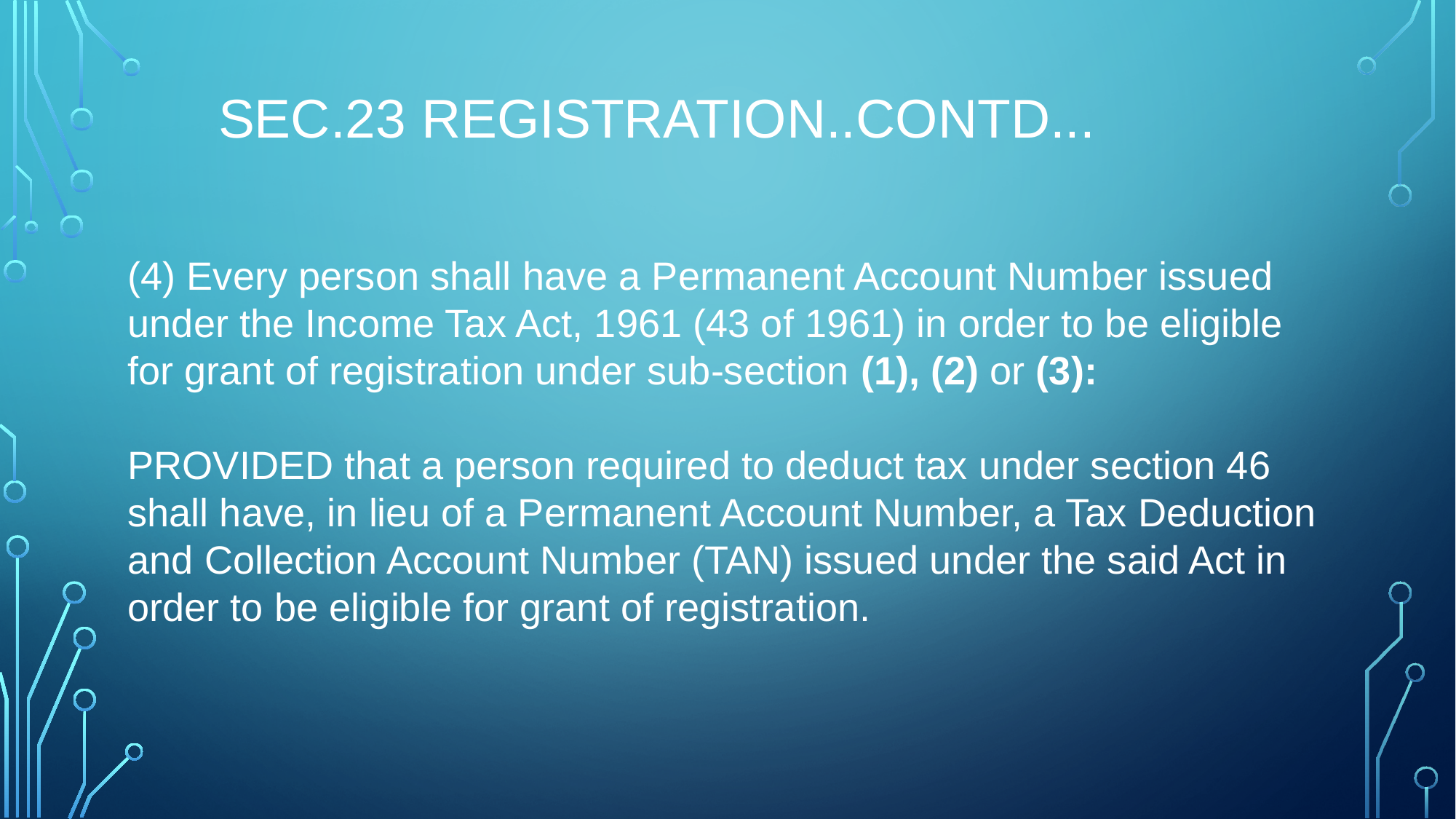

# Sec.23 Registration..contd...

(4) Every person shall have a Permanent Account Number issued under the Income Tax Act, 1961 (43 of 1961) in order to be eligible for grant of registration under sub-section (1), (2) or (3):

PROVIDED that a person required to deduct tax under section 46 shall have, in lieu of a Permanent Account Number, a Tax Deduction and Collection Account Number (TAN) issued under the said Act in order to be eligible for grant of registration.